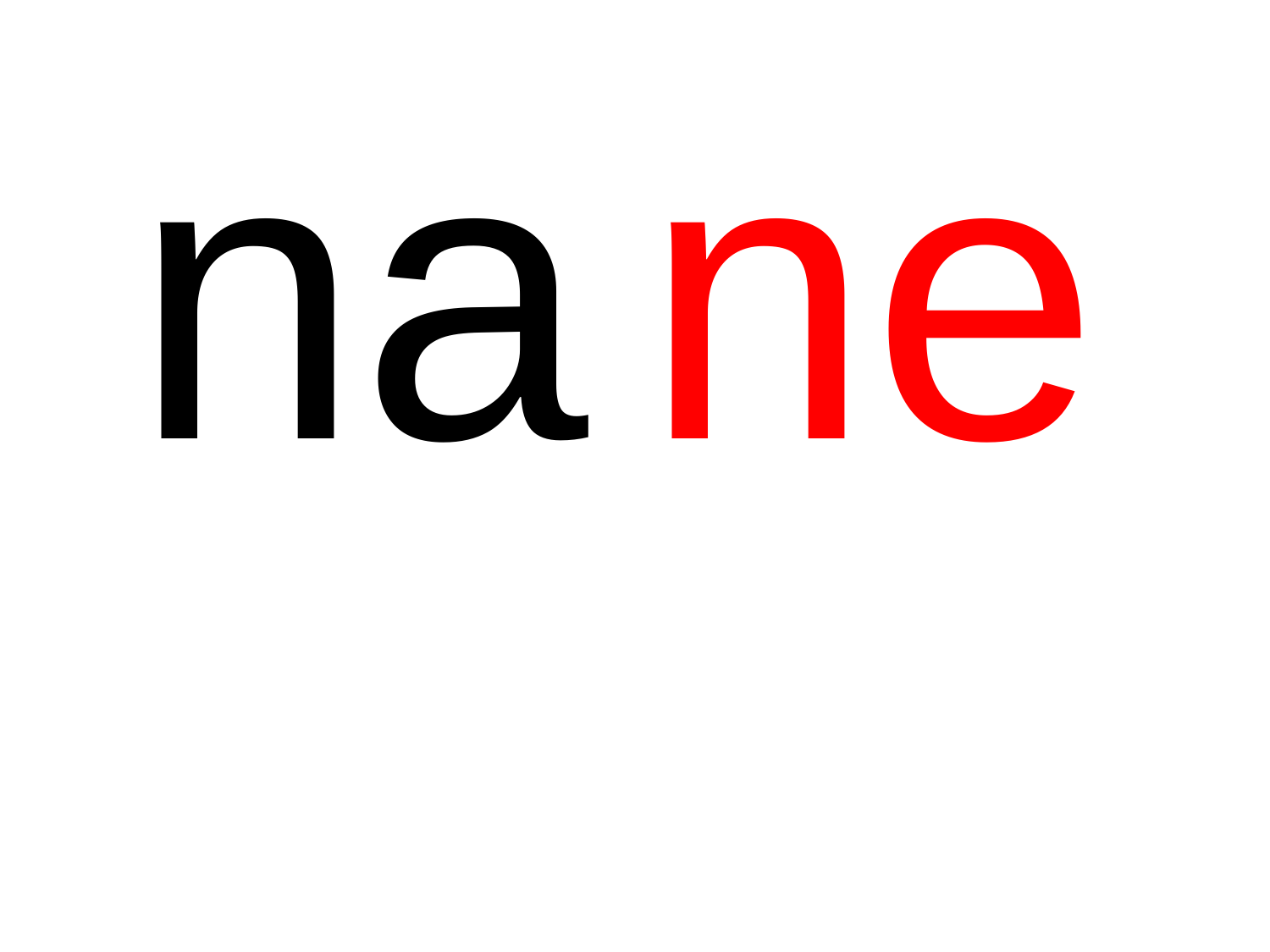

| na |
| --- |
| ne |
| --- |